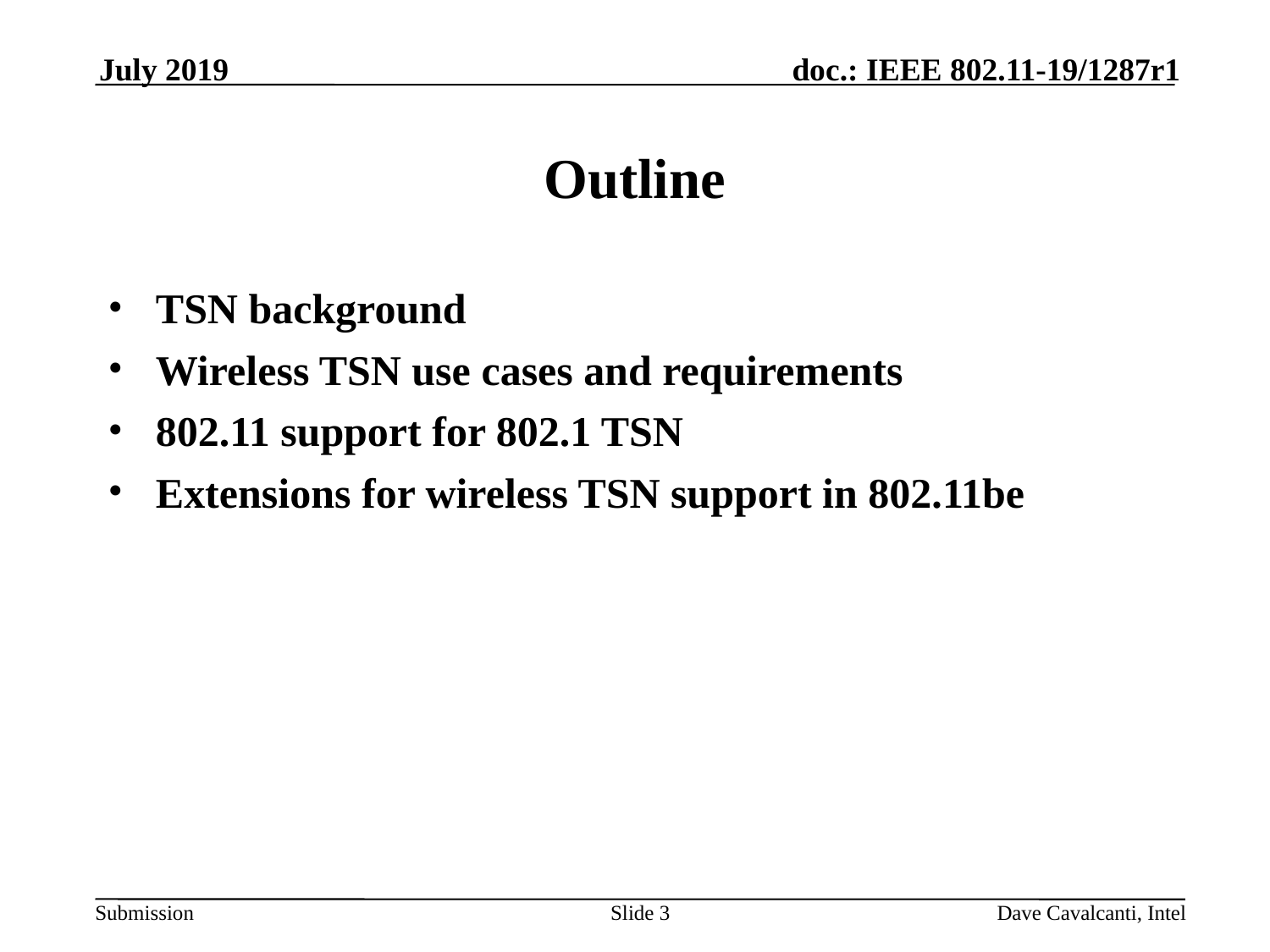

July 2019
# Outline
TSN background
Wireless TSN use cases and requirements
802.11 support for 802.1 TSN
Extensions for wireless TSN support in 802.11be

Slide 3
Dave Cavalcanti, Intel